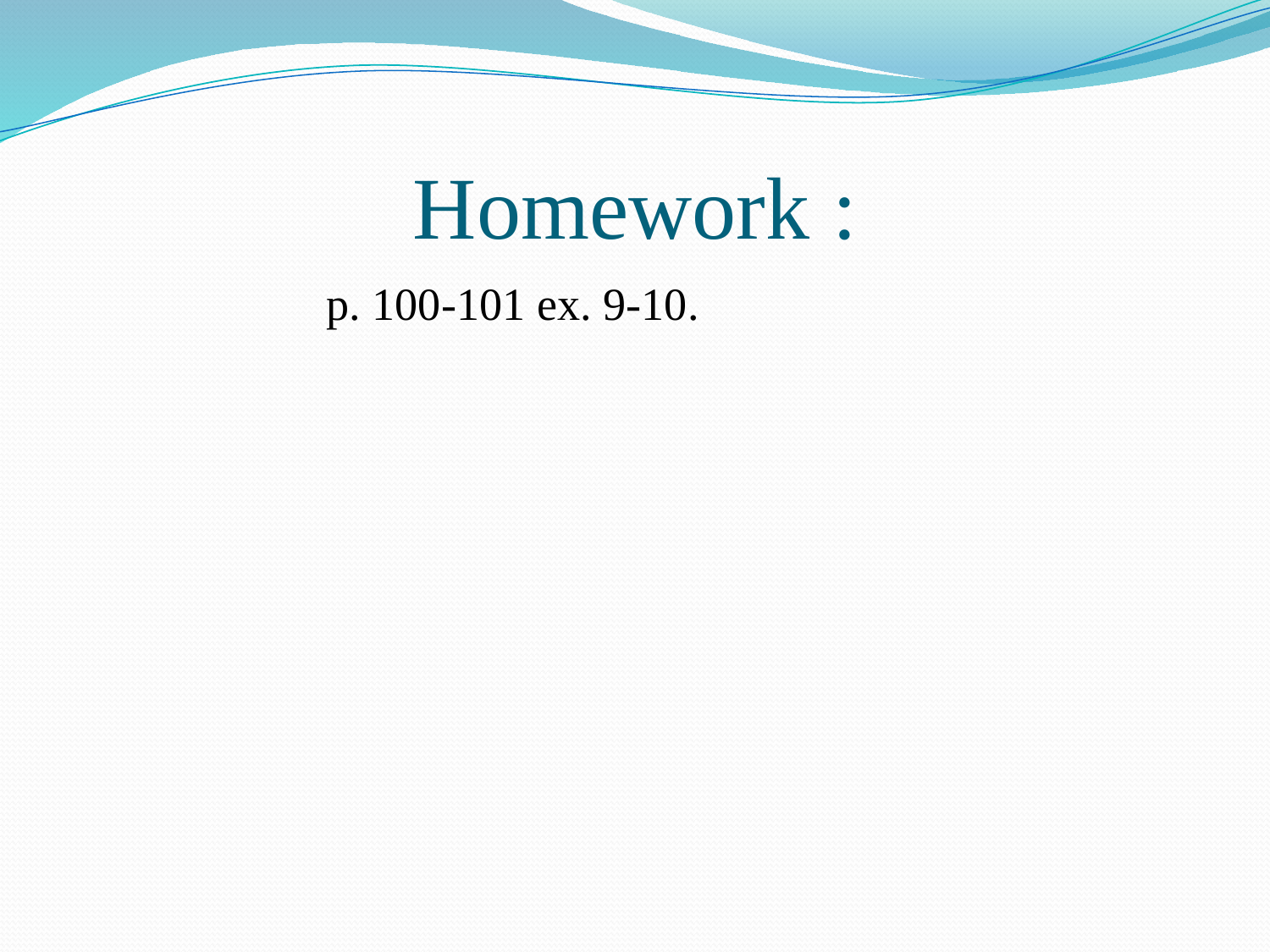

# Homework :
p. 100-101 ex. 9-10.